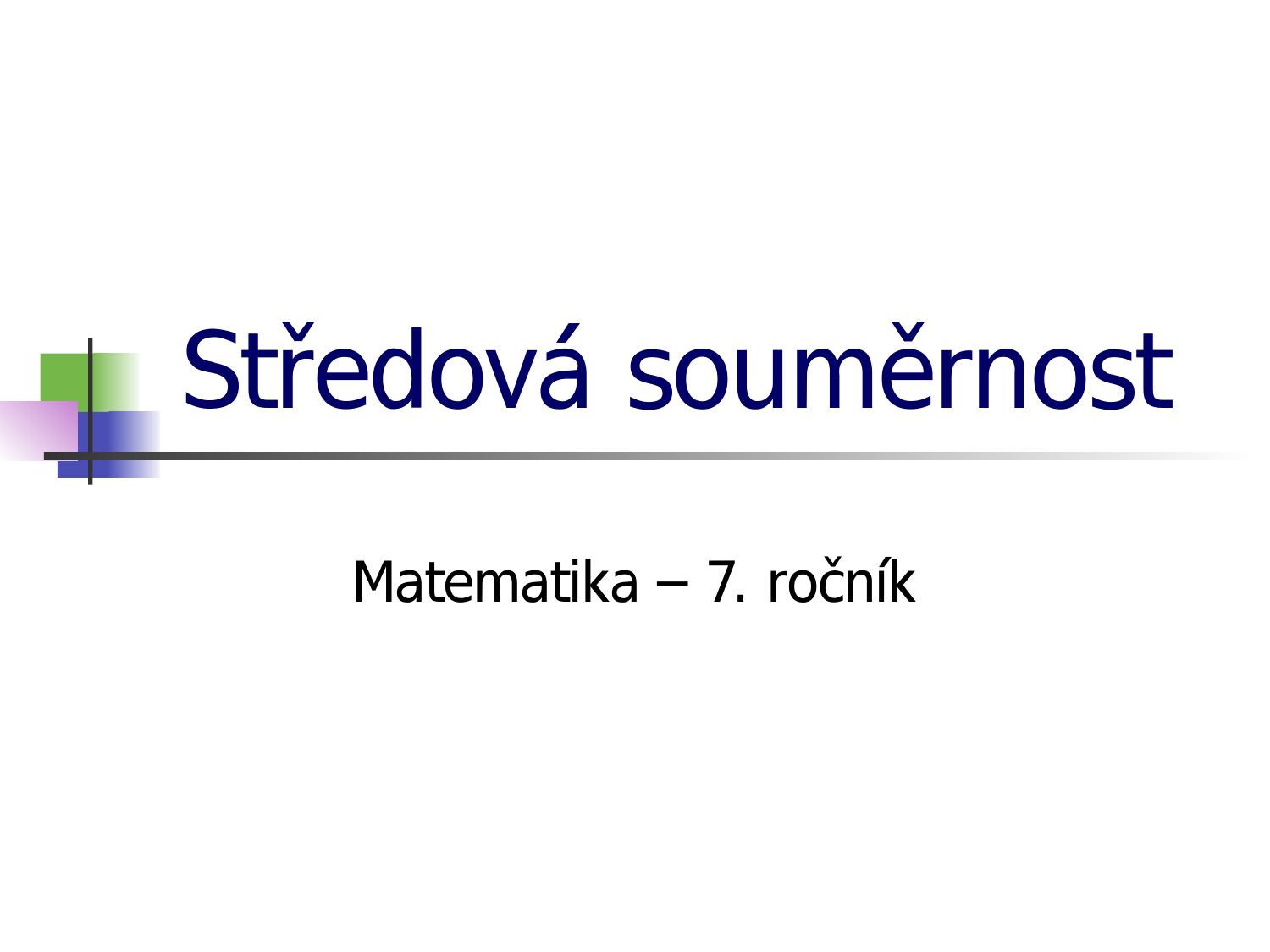

# Středová souměrnost
Matematika – 7. ročník